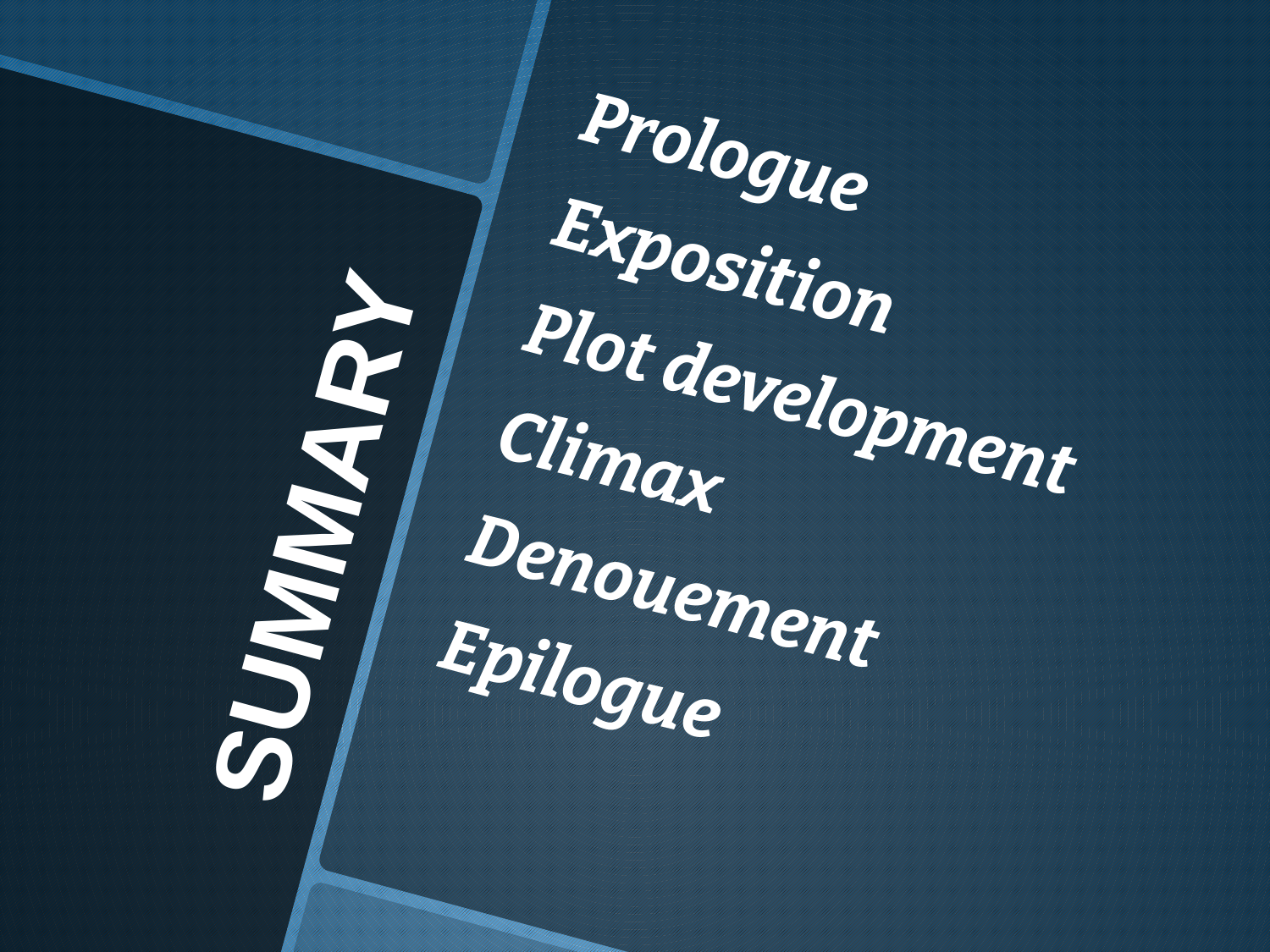

Prologue
Exposition
Plot development
Climax
Denouement
Epilogue

# SUMMARY